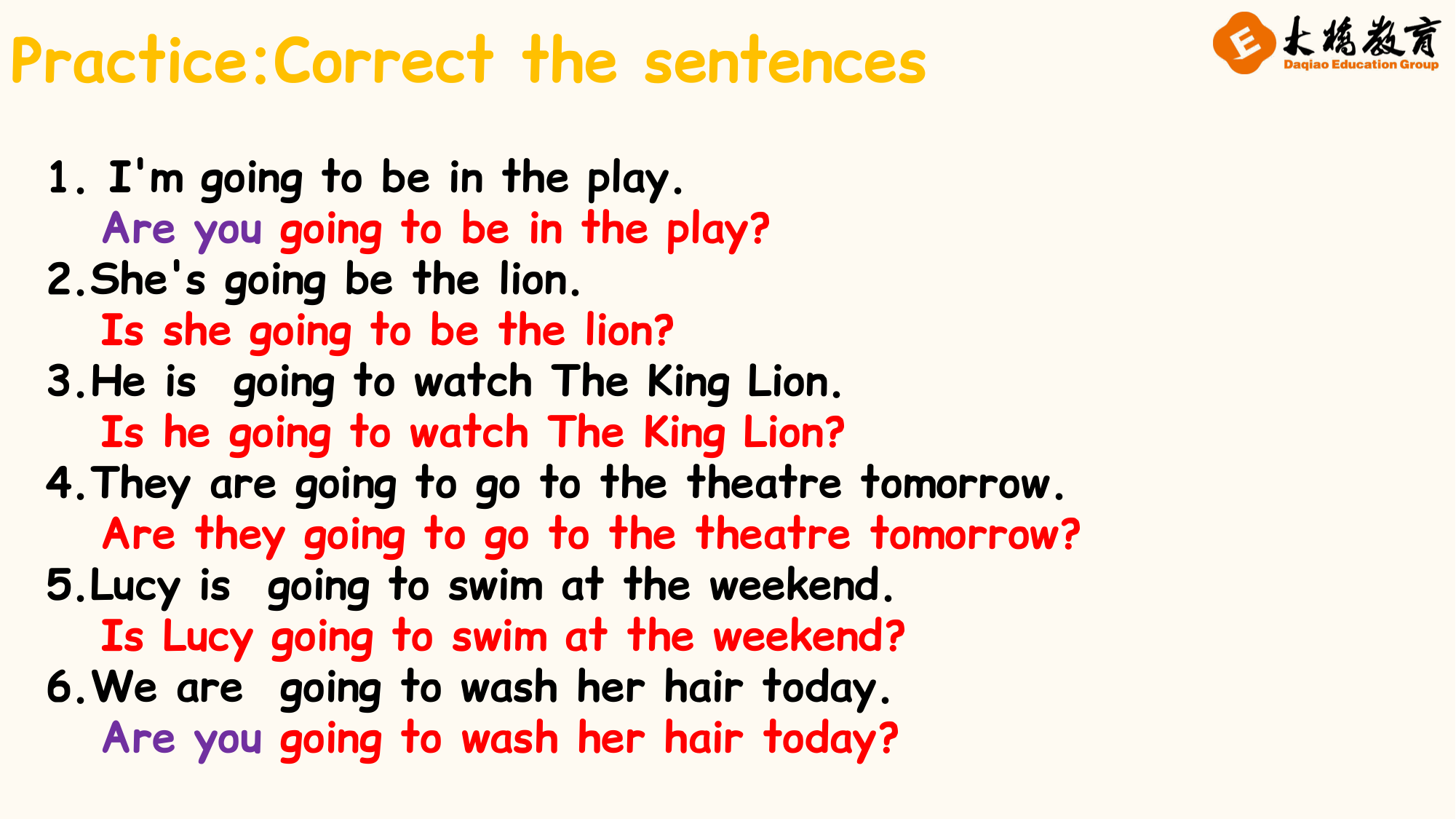

Practice:Correct the sentences
1. I'm going to be in the play.
   Are you going to be in the play?
2.She's going be the lion.
   Is she going to be the lion?
3.He is  going to watch The King Lion.
   Is he going to watch The King Lion?
4.They are going to go to the theatre tomorrow.
   Are they going to go to the theatre tomorrow?
5.Lucy is  going to swim at the weekend.
   Is Lucy going to swim at the weekend?
6.We are  going to wash her hair today.
   Are you going to wash her hair today?